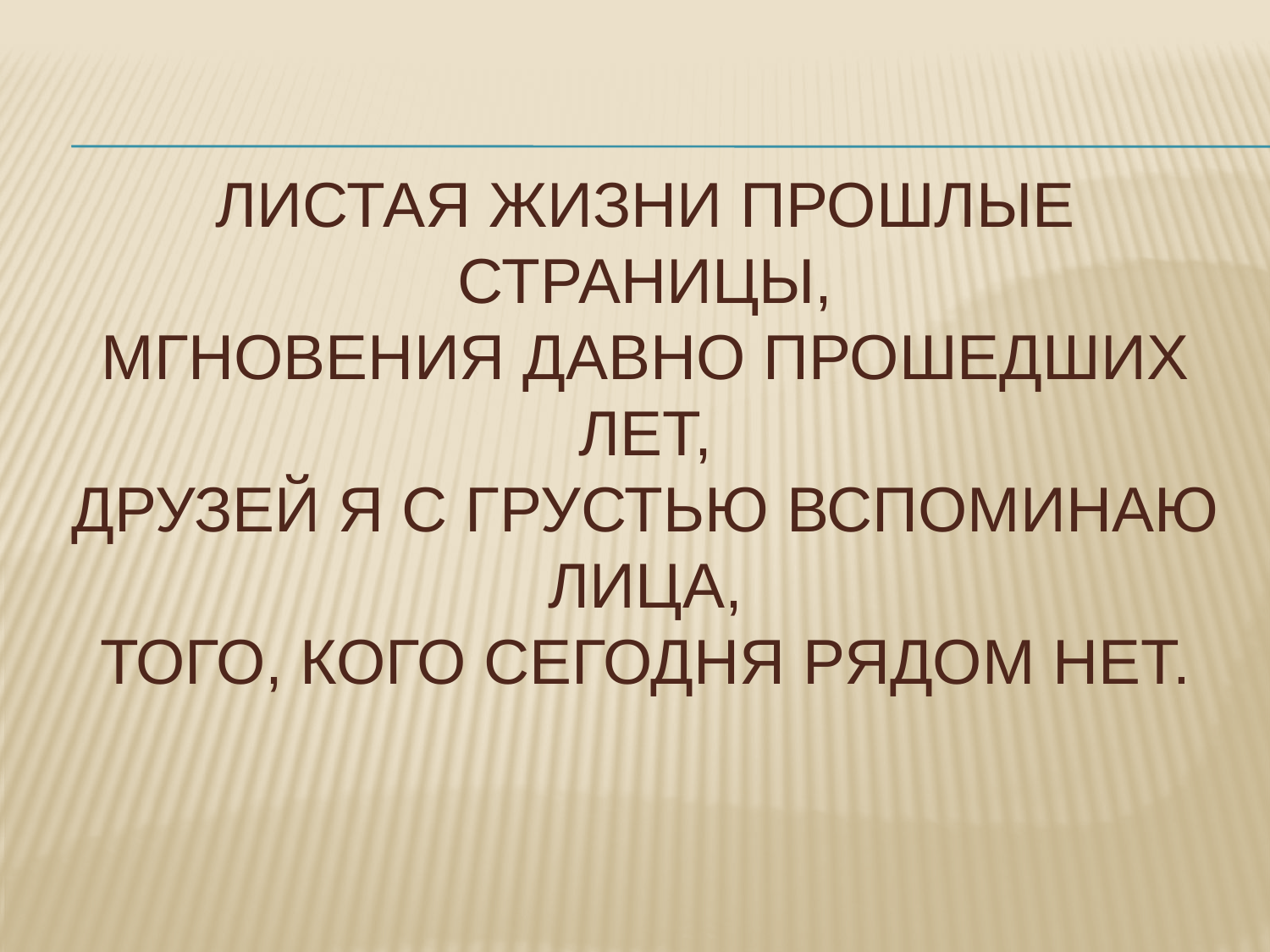

# Листая жизни прошлые страницы, Мгновения давно прошедших лет, Друзей я с грустью вспоминаю лица, Того, кого сегодня рядом нет.